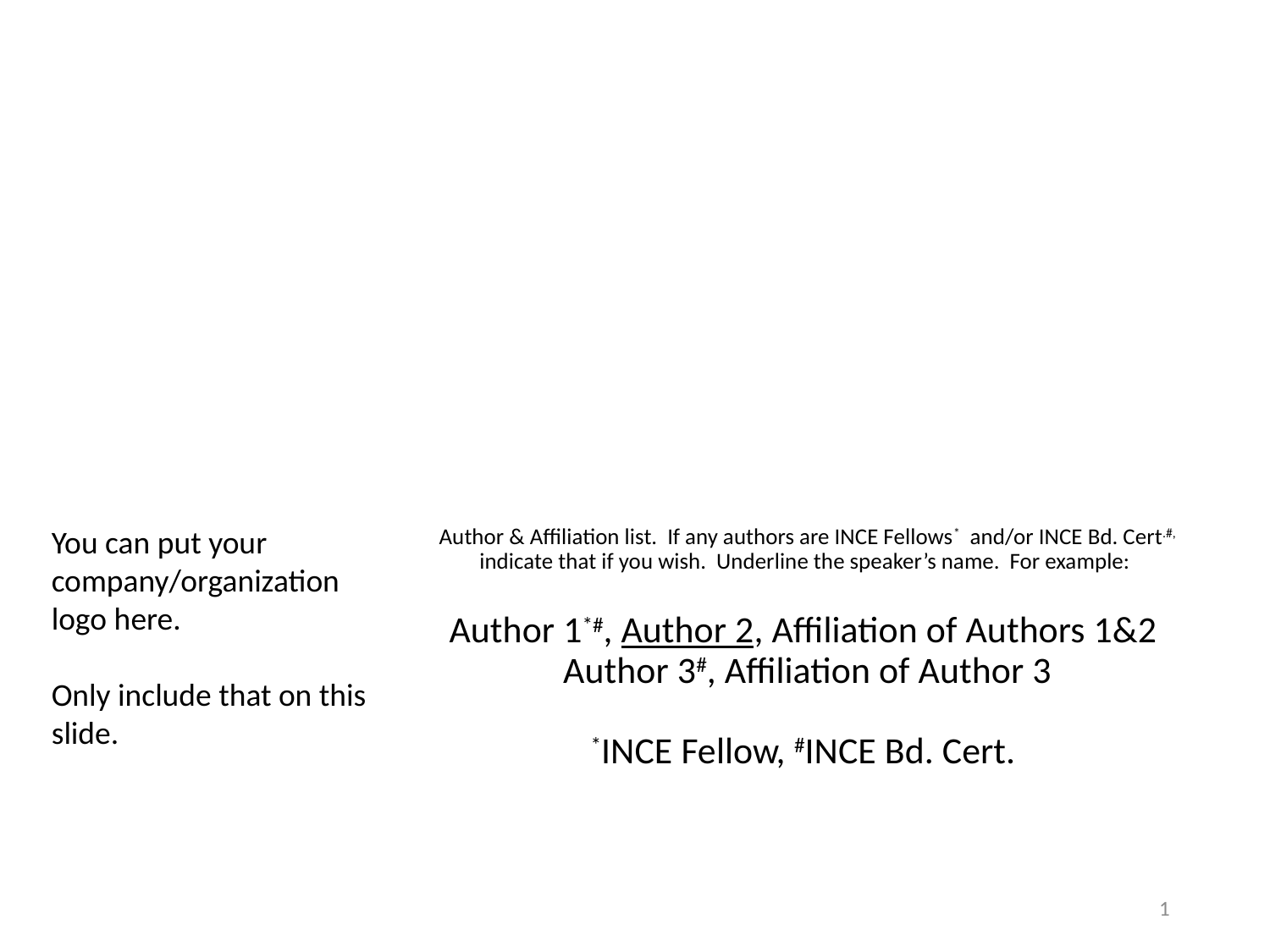

#
You can put your company/organization logo here.
Only include that on this slide.
Author & Affiliation list.  If any authors are INCE Fellows*  and/or INCE Bd. Cert.#, indicate that if you wish.  Underline the speaker’s name.  For example:
Author 1*#, Author 2, Affiliation of Authors 1&2
Author 3#, Affiliation of Author 3
*INCE Fellow, #INCE Bd. Cert.
1